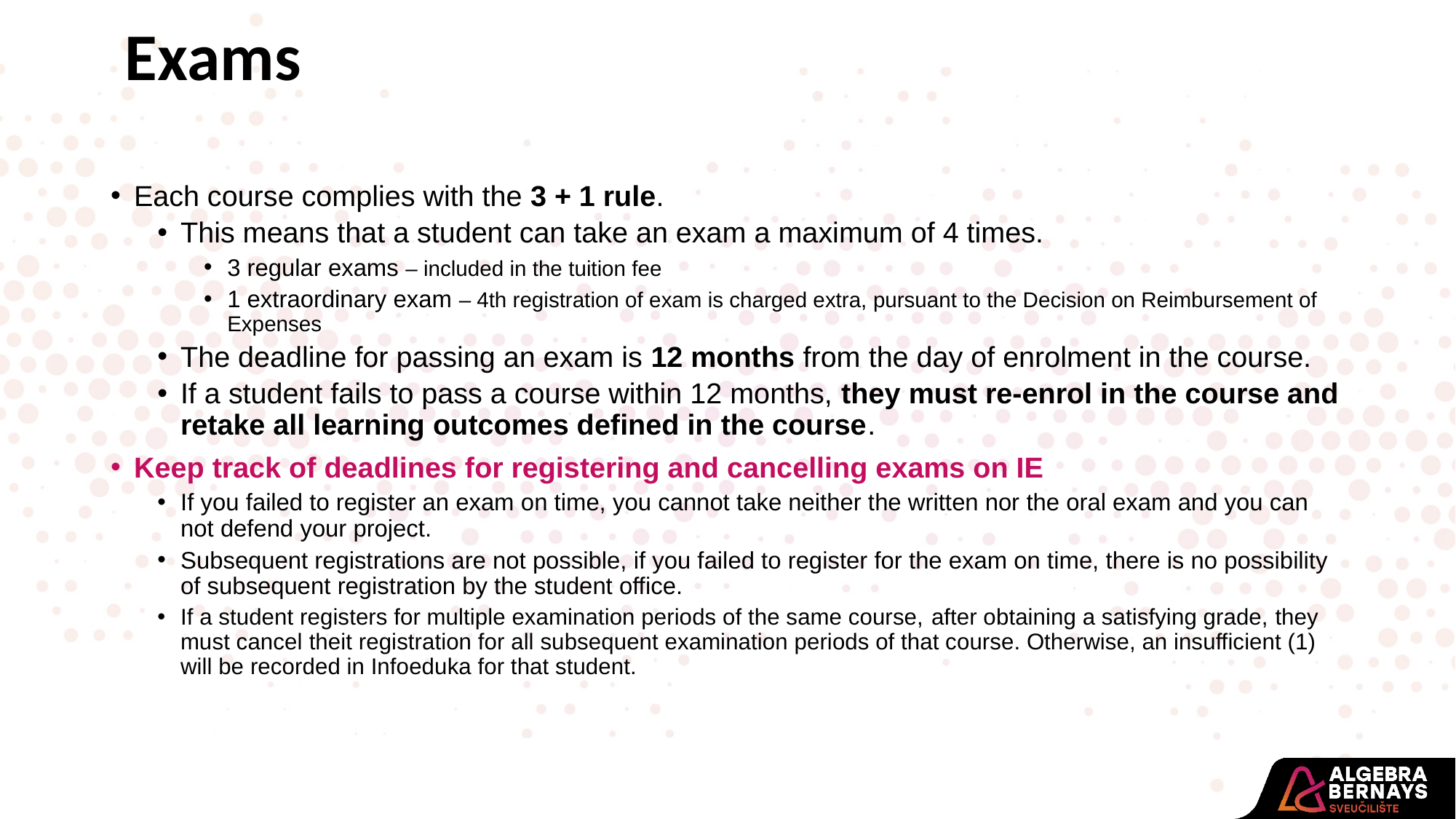

Exams
Each course complies with the 3 + 1 rule.
This means that a student can take an exam a maximum of 4 times.
3 regular exams – included in the tuition fee
1 extraordinary exam – 4th registration of exam is charged extra, pursuant to the Decision on Reimbursement of Expenses
The deadline for passing an exam is 12 months from the day of enrolment in the course.
If a student fails to pass a course within 12 months, they must re-enrol in the course and retake all learning outcomes defined in the course.
Keep track of deadlines for registering and cancelling exams on IE
If you failed to register an exam on time, you cannot take neither the written nor the oral exam and you can not defend your project.
Subsequent registrations are not possible, if you failed to register for the exam on time, there is no possibility of subsequent registration by the student office.
If a student registers for multiple examination periods of the same course, after obtaining a satisfying grade, they must cancel theit registration for all subsequent examination periods of that course. Otherwise, an insufficient (1) will be recorded in Infoeduka for that student.